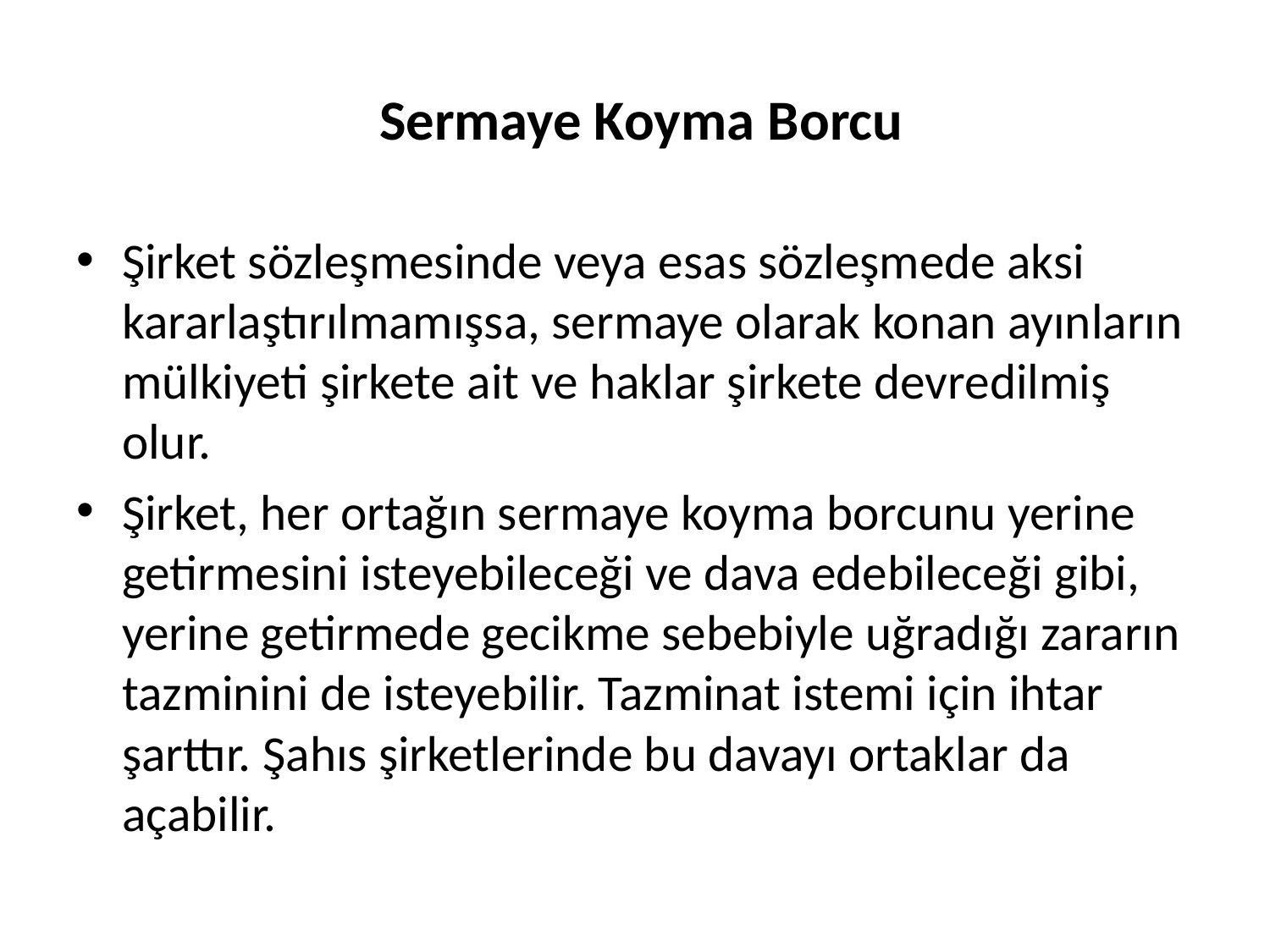

# Sermaye Koyma Borcu
Şirket sözleşmesinde veya esas sözleşmede aksi kararlaştırılmamışsa, sermaye olarak konan ayınların mülkiyeti şirkete ait ve haklar şirkete devredilmiş olur.
Şirket, her ortağın sermaye koyma borcunu yerine getirmesini isteyebileceği ve dava edebileceği gibi, yerine getirmede gecikme sebebiyle uğradığı zararın tazminini de isteyebilir. Tazminat istemi için ihtar şarttır. Şahıs şirketlerinde bu davayı ortaklar da açabilir.